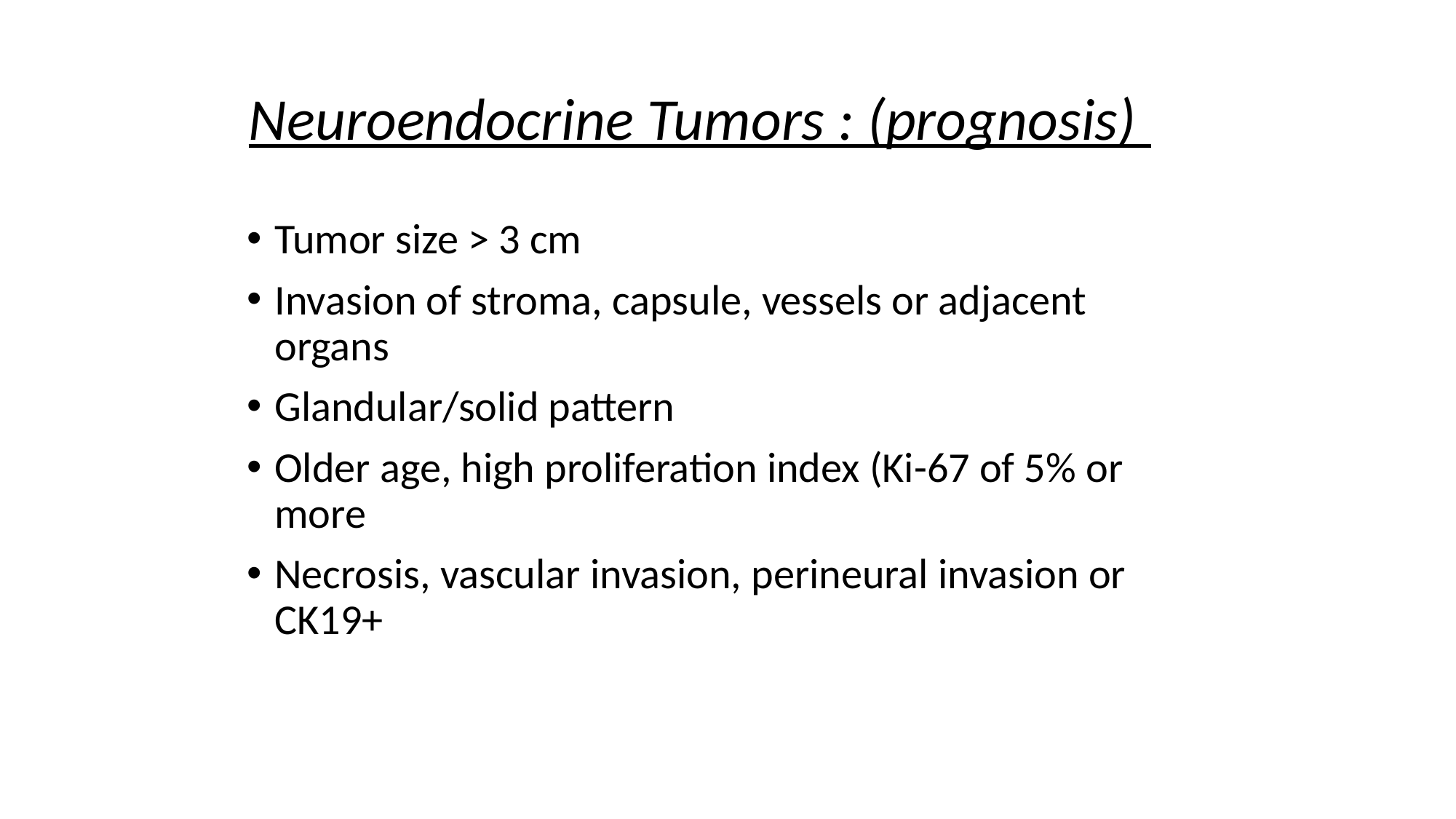

# Neuroendocrine Tumors : (prognosis)
Tumor size > 3 cm
Invasion of stroma, capsule, vessels or adjacent organs
Glandular/solid pattern
Older age, high proliferation index (Ki-67 of 5% or more
Necrosis, vascular invasion, perineural invasion or CK19+